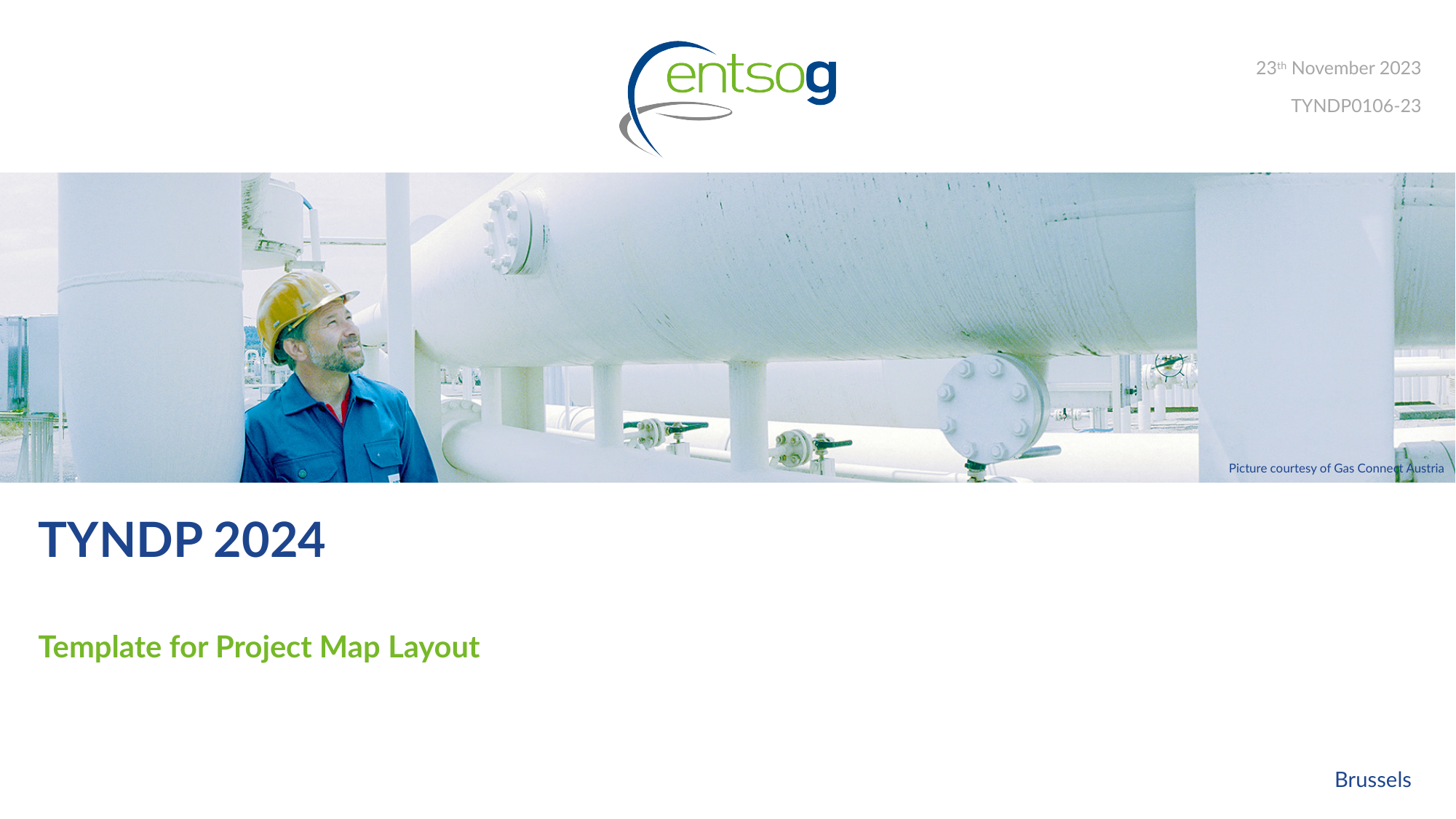

23th November 2023
TYNDP0106-23
TYNDP 2024
Template for Project Map Layout

Brussels